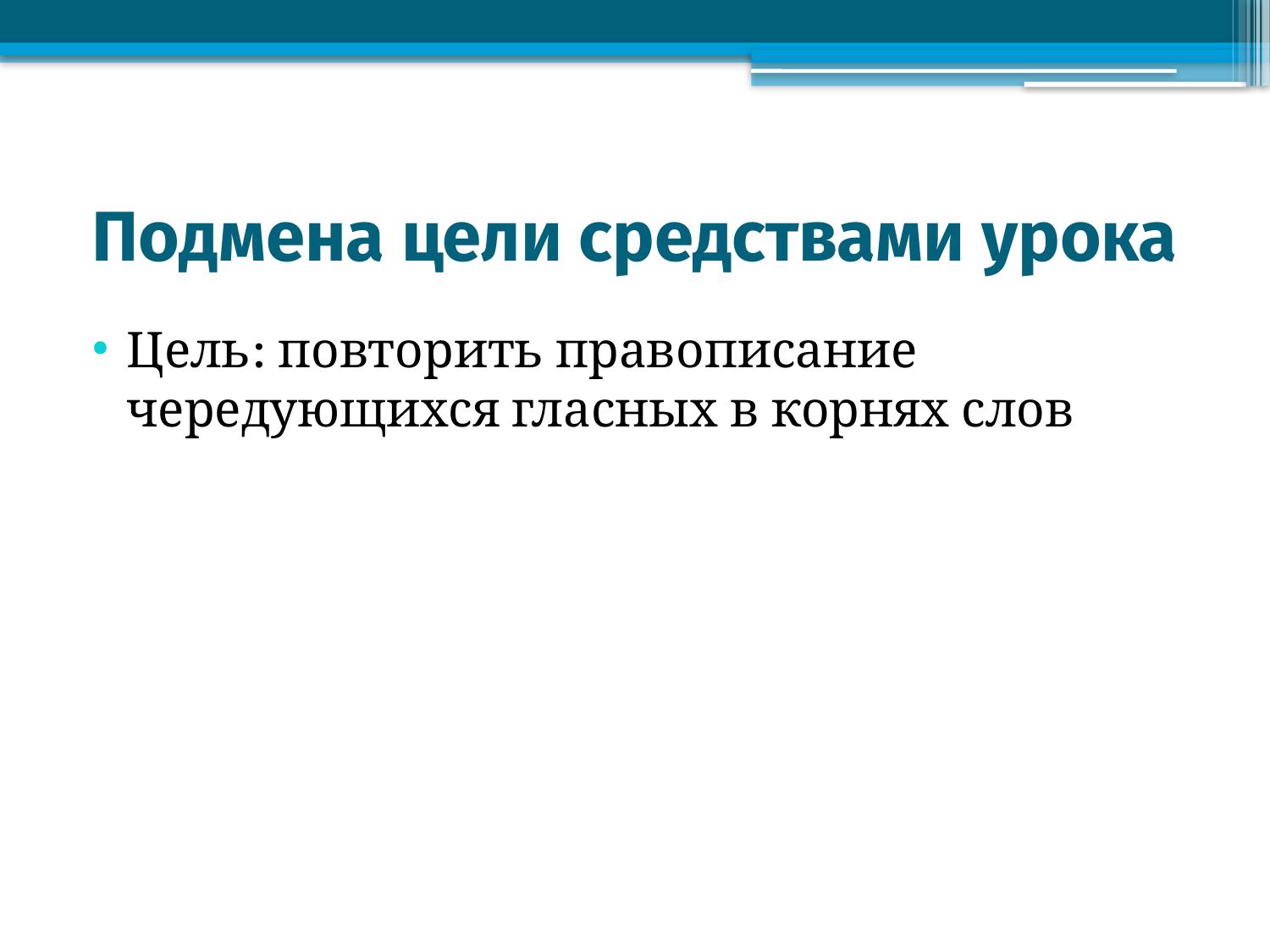

# Подмена цели средствами урока
Цель: повторить правописание чередующихся гласных в корнях слов